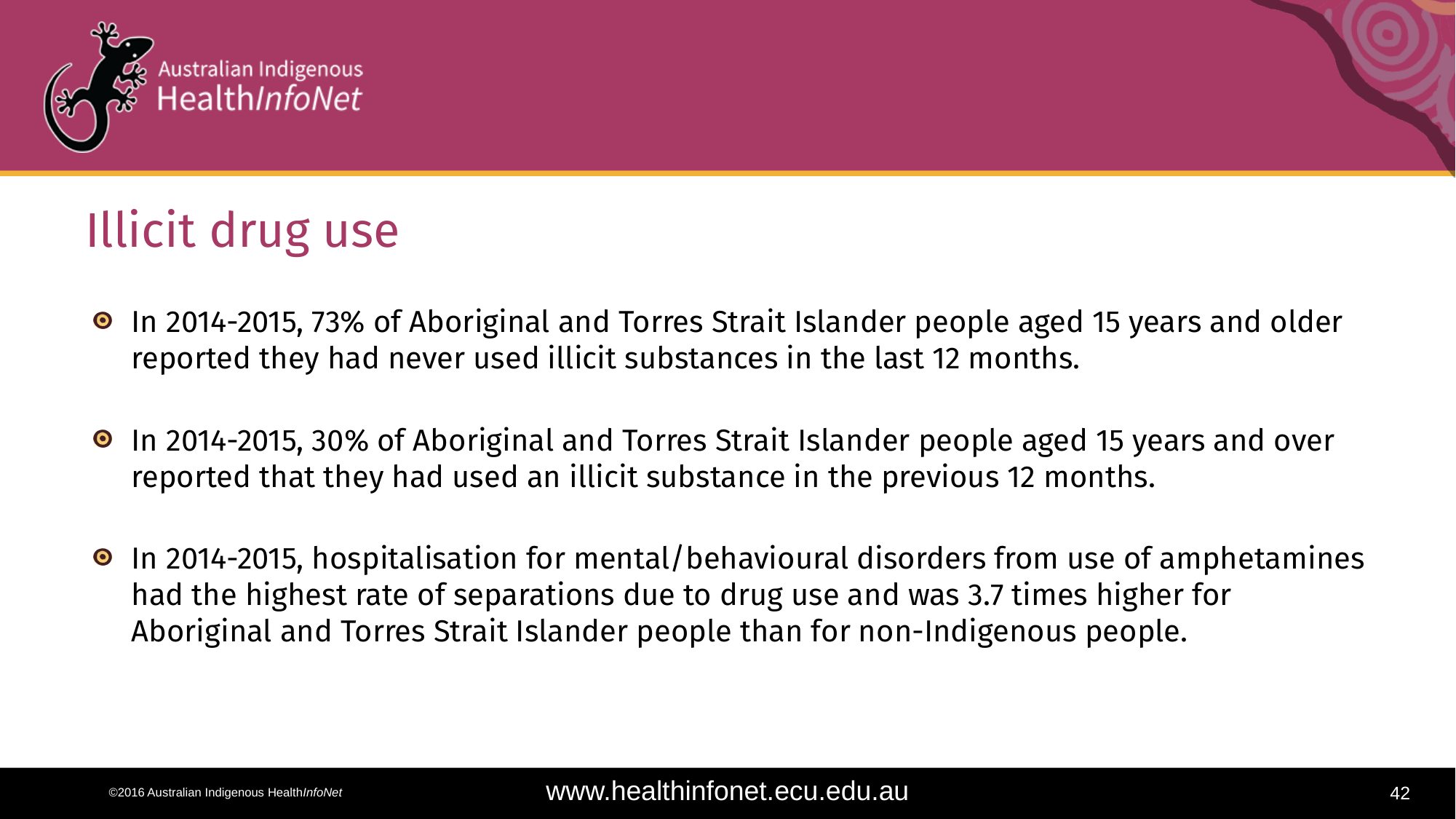

# Illicit drug use
In 2014-2015, 73% of Aboriginal and Torres Strait Islander people aged 15 years and older reported they had never used illicit substances in the last 12 months.
In 2014-2015, 30% of Aboriginal and Torres Strait Islander people aged 15 years and over reported that they had used an illicit substance in the previous 12 months.
In 2014-2015, hospitalisation for mental/behavioural disorders from use of amphetamines had the highest rate of separations due to drug use and was 3.7 times higher for Aboriginal and Torres Strait Islander people than for non-Indigenous people.